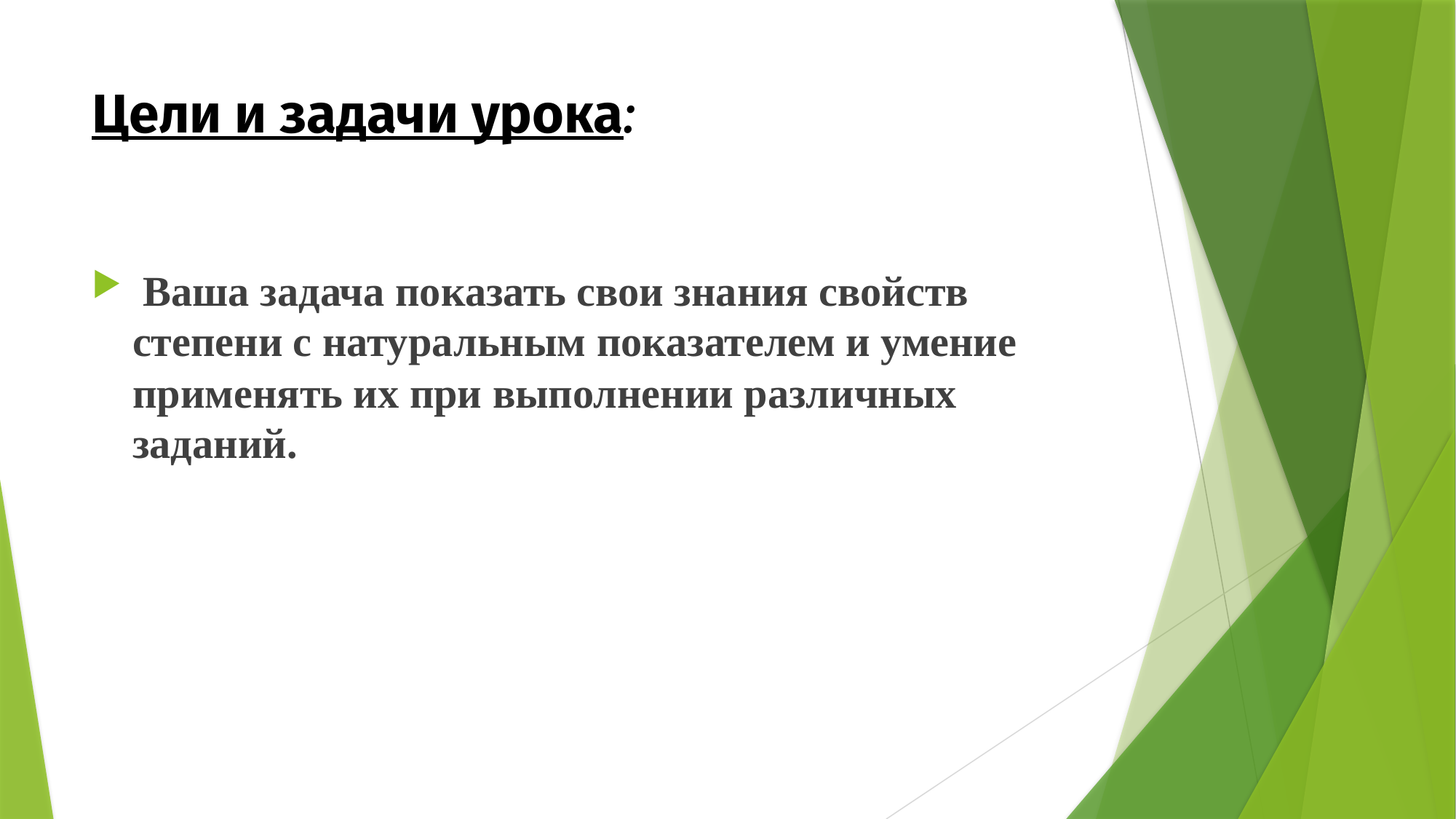

# Цели и задачи урока:
 Ваша задача показать свои знания свойств степени с натуральным показателем и умение применять их при выполнении различных заданий.